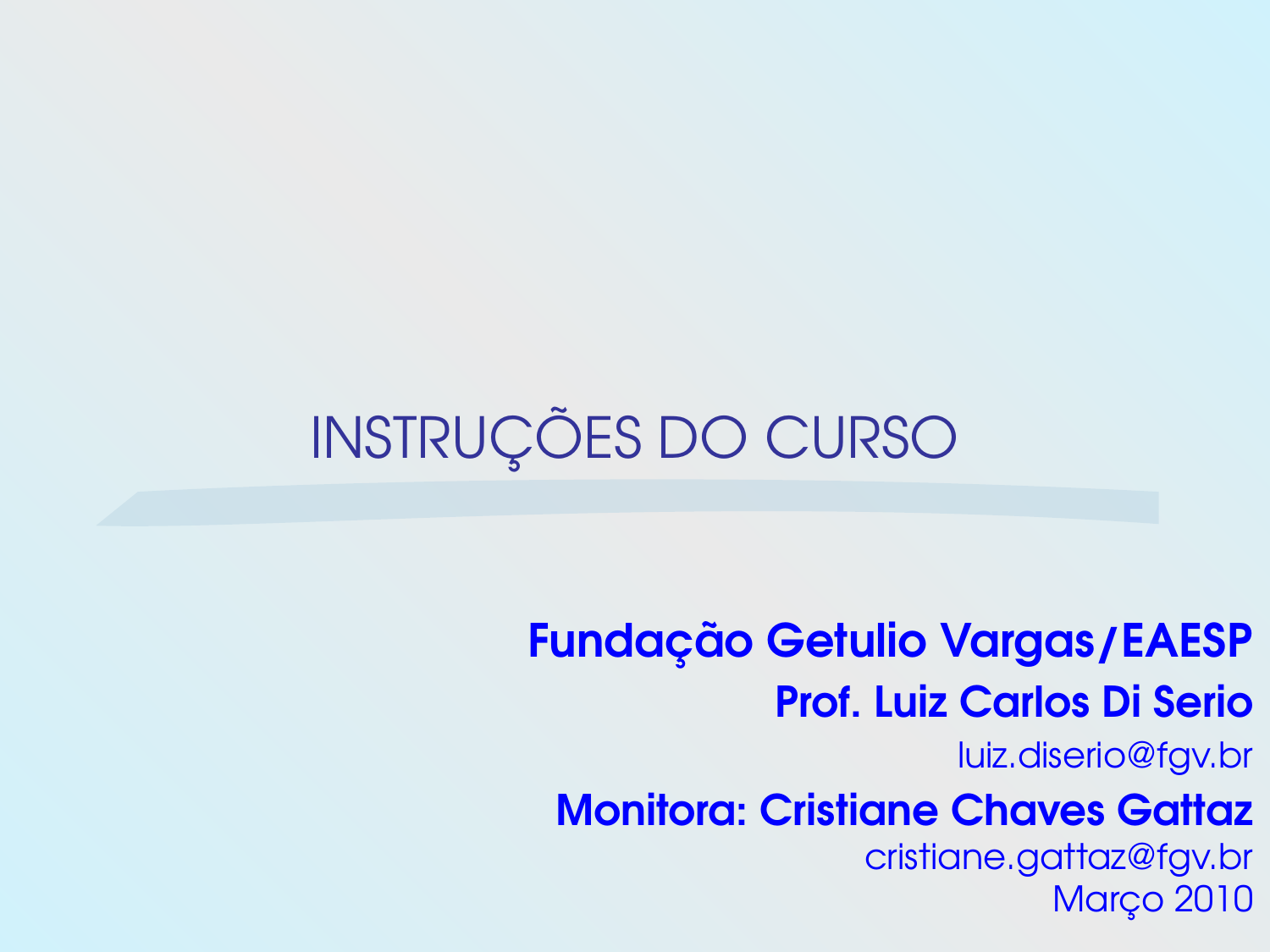

# INSTRUÇÕES DO CURSO
Fundação Getulio Vargas/EAESP
Prof. Luiz Carlos Di Serio
luiz.diserio@fgv.br
Monitora: Cristiane Chaves Gattaz
cristiane.gattaz@fgv.br
Março 2010